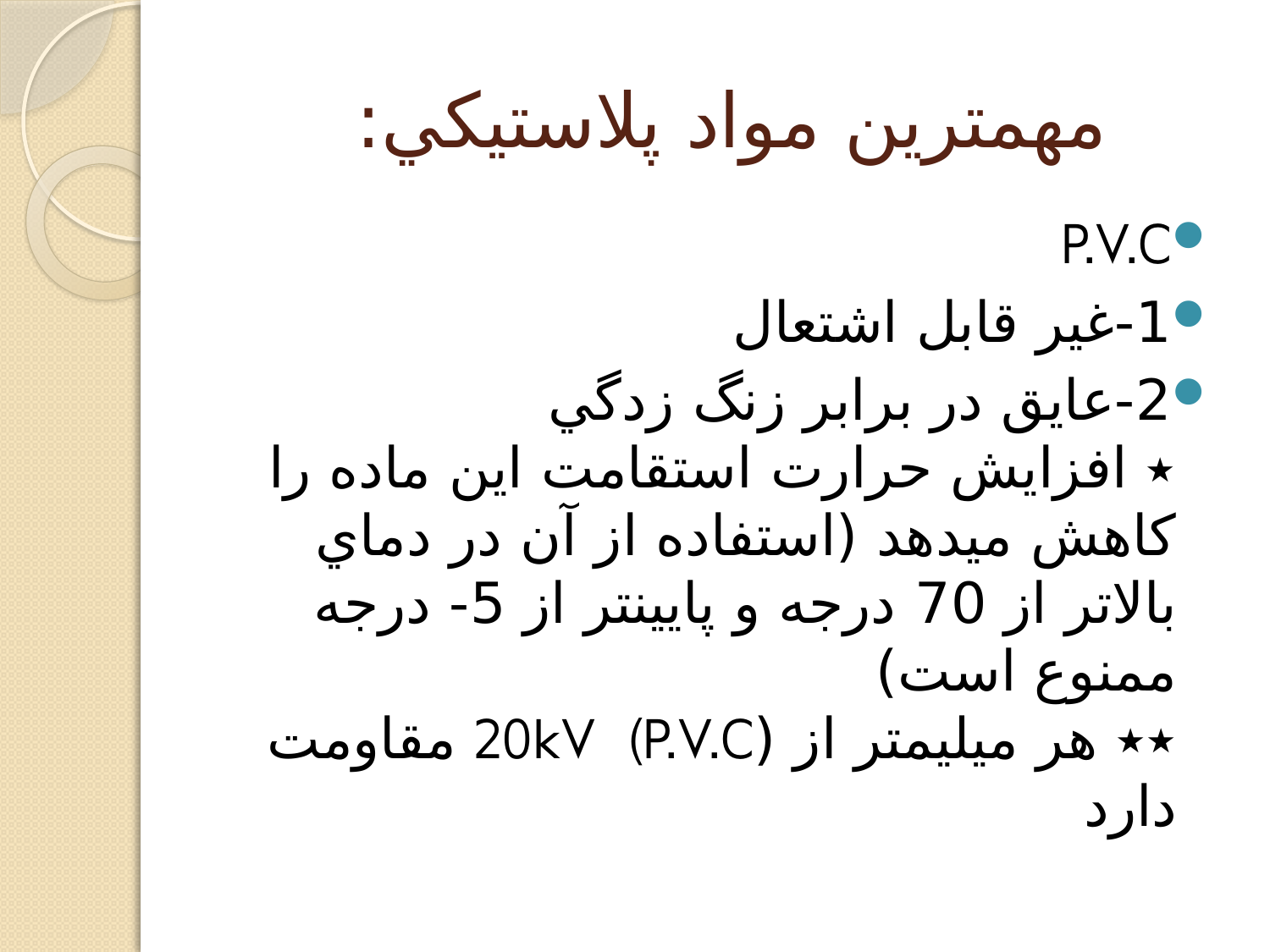

# مهمترين مواد پلاستيكي:
P.V.C
1-غير قابل اشتعال
2-عايق در برابر زنگ زدگي
٭ افزايش حرارت استقامت اين ماده را كاهش ميدهد (استفاده از آن در دماي بالاتر از 70 درجه و پايينتر از 5- درجه ممنوع است)
٭٭ هر ميليمتر از (20kV  (P.V.C مقاومت دارد